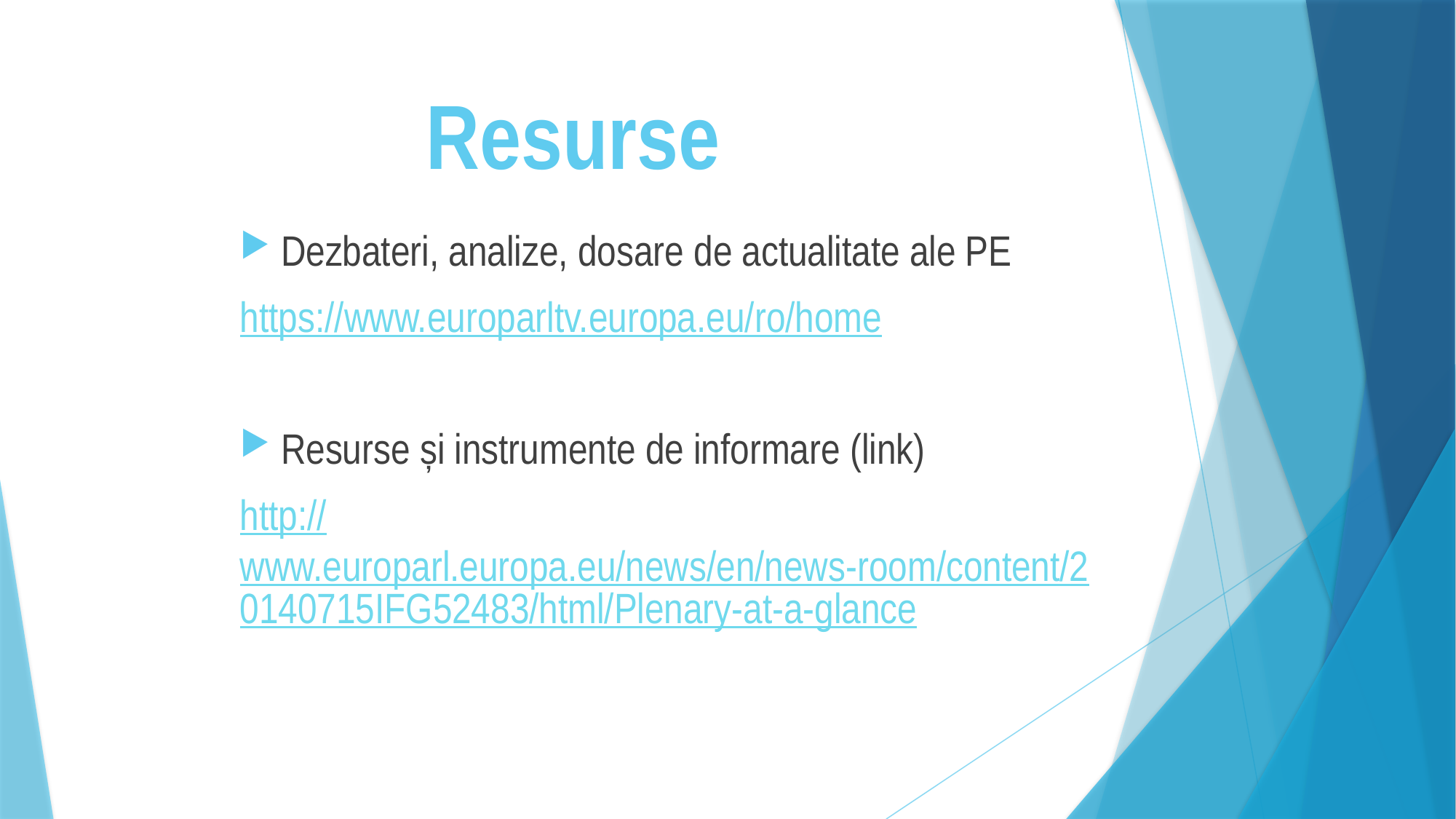

# Resurse
Dezbateri, analize, dosare de actualitate ale PE
https://www.europarltv.europa.eu/ro/home

Resurse și instrumente de informare (link)
http://www.europarl.europa.eu/news/en/news-room/content/20140715IFG52483/html/Plenary-at-a-glance